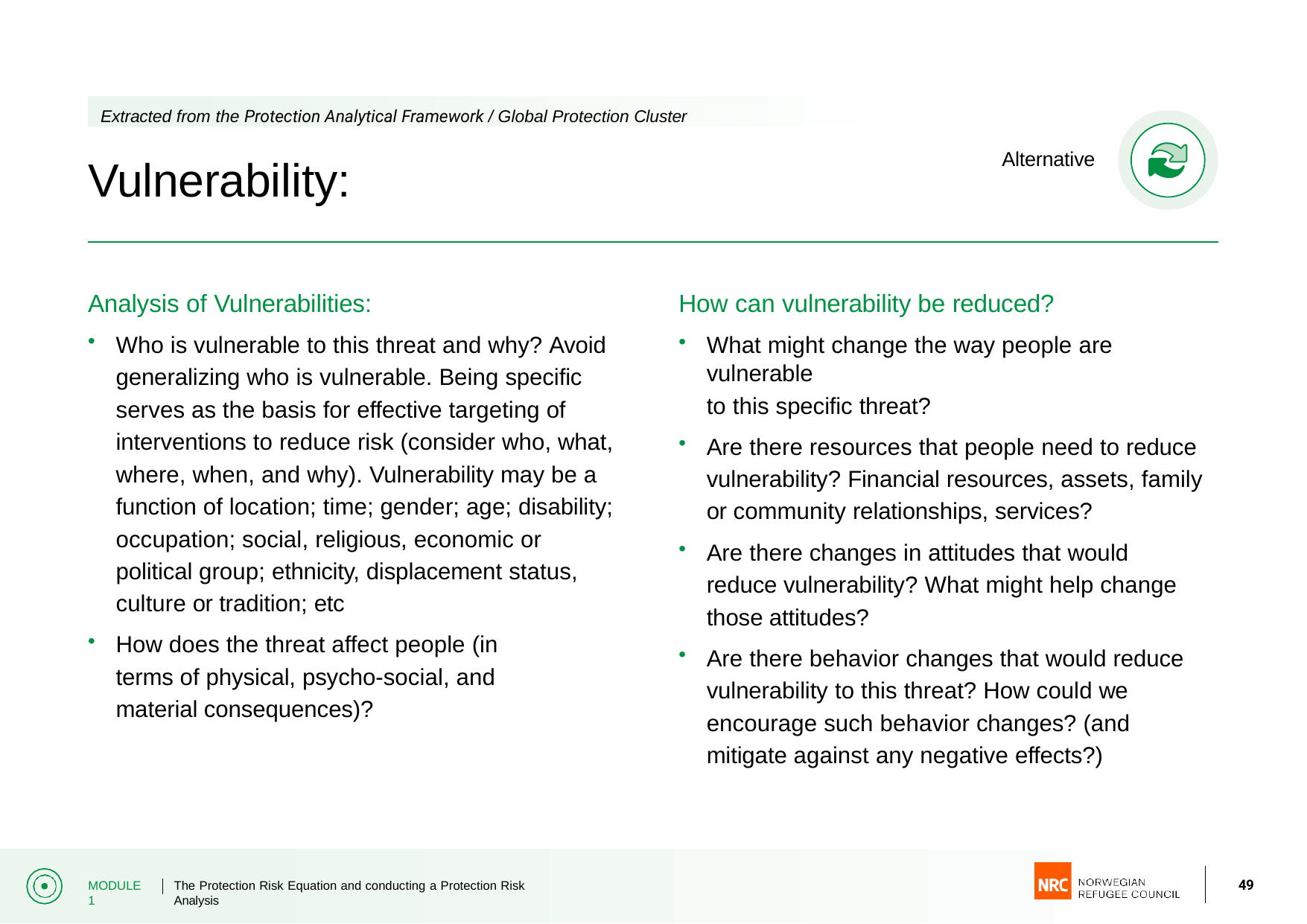

Extracted from the Protection Analytical Framework / Global Protection Cluster

Alternative
# Vulnerability:

Analysis of Vulnerabilities:
Who is vulnerable to this threat and why? Avoid generalizing who is vulnerable. Being specific serves as the basis for effective targeting of interventions to reduce risk (consider who, what, where, when, and why). Vulnerability may be a function of location; time; gender; age; disability; occupation; social, religious, economic or political group; ethnicity, displacement status, culture or tradition; etc
How does the threat affect people (in terms of physical, psycho-social, and material consequences)?
How can vulnerability be reduced?
What might change the way people are vulnerable
to this specific threat?
Are there resources that people need to reduce vulnerability? Financial resources, assets, family or community relationships, services?
Are there changes in attitudes that would reduce vulnerability? What might help change those attitudes?
Are there behavior changes that would reduce vulnerability to this threat? How could we encourage such behavior changes? (and mitigate against any negative effects?)
49
MODULE 1
The Protection Risk Equation and conducting a Protection Risk Analysis